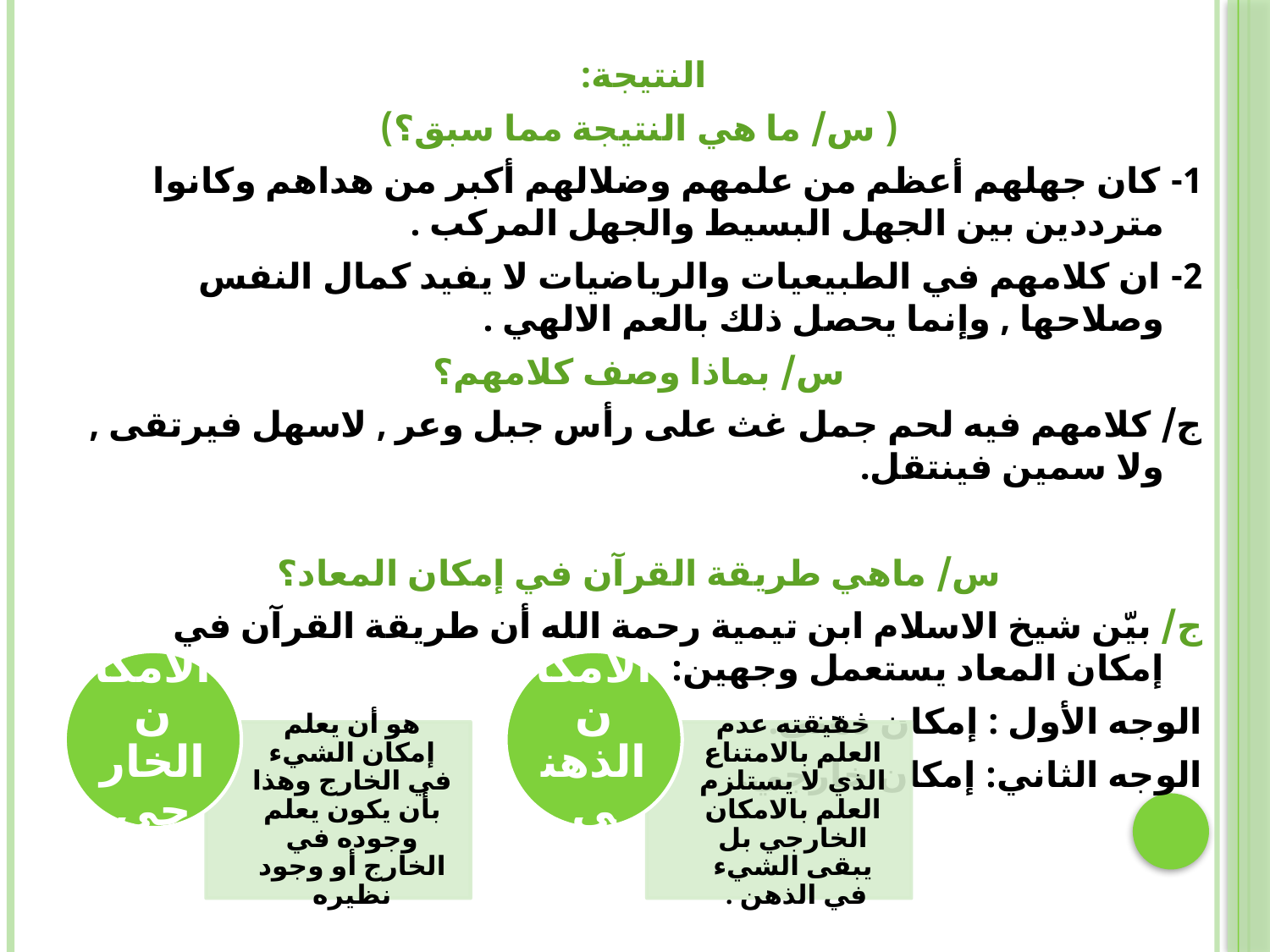

#
النتيجة:
( س/ ما هي النتيجة مما سبق؟)
1- كان جهلهم أعظم من علمهم وضلالهم أكبر من هداهم وكانوا مترددين بين الجهل البسيط والجهل المركب .
2- ان كلامهم في الطبيعيات والرياضيات لا يفيد كمال النفس وصلاحها , وإنما يحصل ذلك بالعم الالهي .
س/ بماذا وصف كلامهم؟
ج/ كلامهم فيه لحم جمل غث على رأس جبل وعر , لاسهل فيرتقى , ولا سمين فينتقل.

س/ ماهي طريقة القرآن في إمكان المعاد؟
ج/ بيّن شيخ الاسلام ابن تيمية رحمة الله أن طريقة القرآن في إمكان المعاد يستعمل وجهين:
الوجه الأول : إمكان ذهني.
الوجه الثاني: إمكان خارجي.

هو أن يعلم إمكان الشيء في الخارج وهذا بأن يكون يعلم وجوده في الخارج أو وجود نظيره
الامكان الخارجي
حقيقته عدم العلم بالامتناع الذي لا يستلزم العلم بالامكان الخارجي بل يبقى الشيء في الذهن .
الامكان الذهني